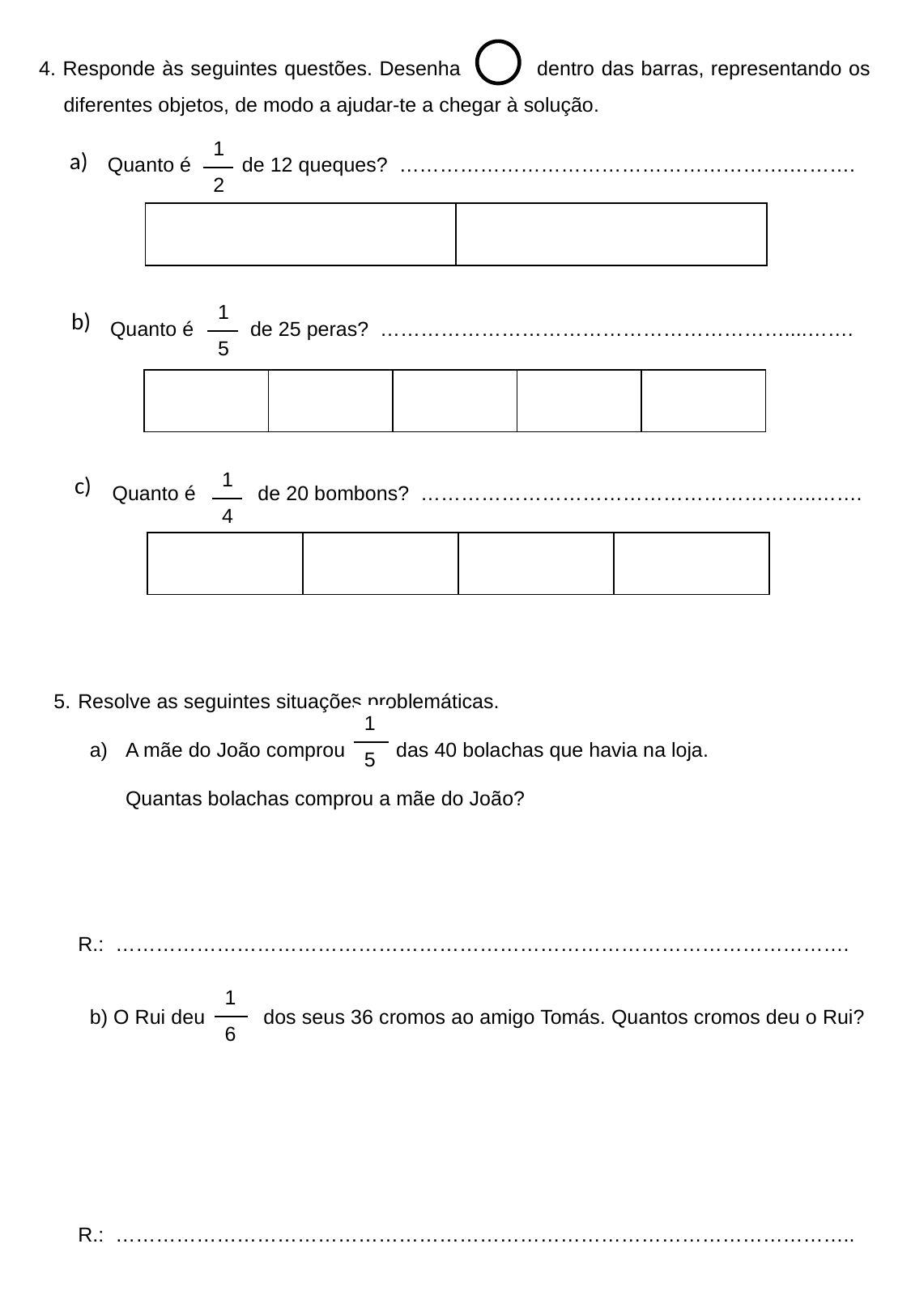

4. Responde às seguintes questões. Desenha           dentro das barras, representando os diferentes objetos, de modo a ajudar-te a chegar à solução.

| 1 |
| --- |
| 2 |
a)
Quanto é         de 12 queques?  ………………………………………………….……….
|  |  |
| --- | --- |
| 1 |
| --- |
| 5 |
b)
Quanto é          de 25 peras?  ……………………………………………………....…….
|  |  |  |  |  |
| --- | --- | --- | --- | --- |
| 1 |
| --- |
| 4 |
c)
Quanto é           de 20 bombons?  …………………………………………………..…….
|  |  |  |  |
| --- | --- | --- | --- |
5.	Resolve as seguintes situações problemáticas.
A mãe do João comprou         das 40 bolachas que havia na loja.
Quantas bolachas comprou a mãe do João?

R.:  ……………………………………………………………………………………………….

b) O Rui deu          dos seus 36 cromos ao amigo Tomás. Quantos cromos deu o Rui?

R.:  ………………………………………………………………………………………………..
| 1 |
| --- |
| 5 |
| 1 |
| --- |
| 6 |